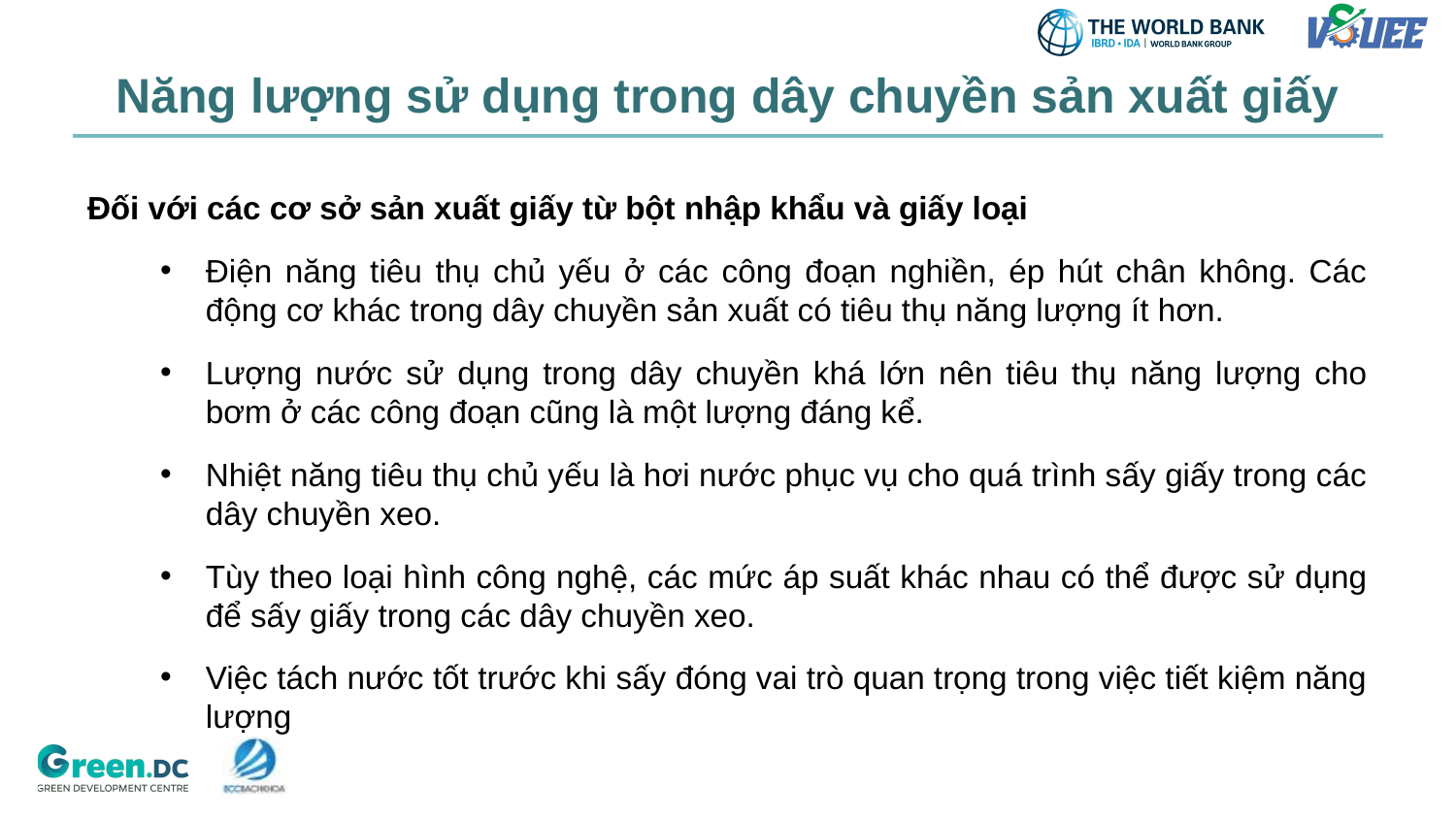

Năng lượng sử dụng trong dây chuyền sản xuất giấy
Đối với các cơ sở sản xuất giấy từ bột nhập khẩu và giấy loại
Điện năng tiêu thụ chủ yếu ở các công đoạn nghiền, ép hút chân không. Các động cơ khác trong dây chuyền sản xuất có tiêu thụ năng lượng ít hơn.
Lượng nước sử dụng trong dây chuyền khá lớn nên tiêu thụ năng lượng cho bơm ở các công đoạn cũng là một lượng đáng kể.
Nhiệt năng tiêu thụ chủ yếu là hơi nước phục vụ cho quá trình sấy giấy trong các dây chuyền xeo.
Tùy theo loại hình công nghệ, các mức áp suất khác nhau có thể được sử dụng để sấy giấy trong các dây chuyền xeo.
Việc tách nước tốt trước khi sấy đóng vai trò quan trọng trong việc tiết kiệm năng lượng